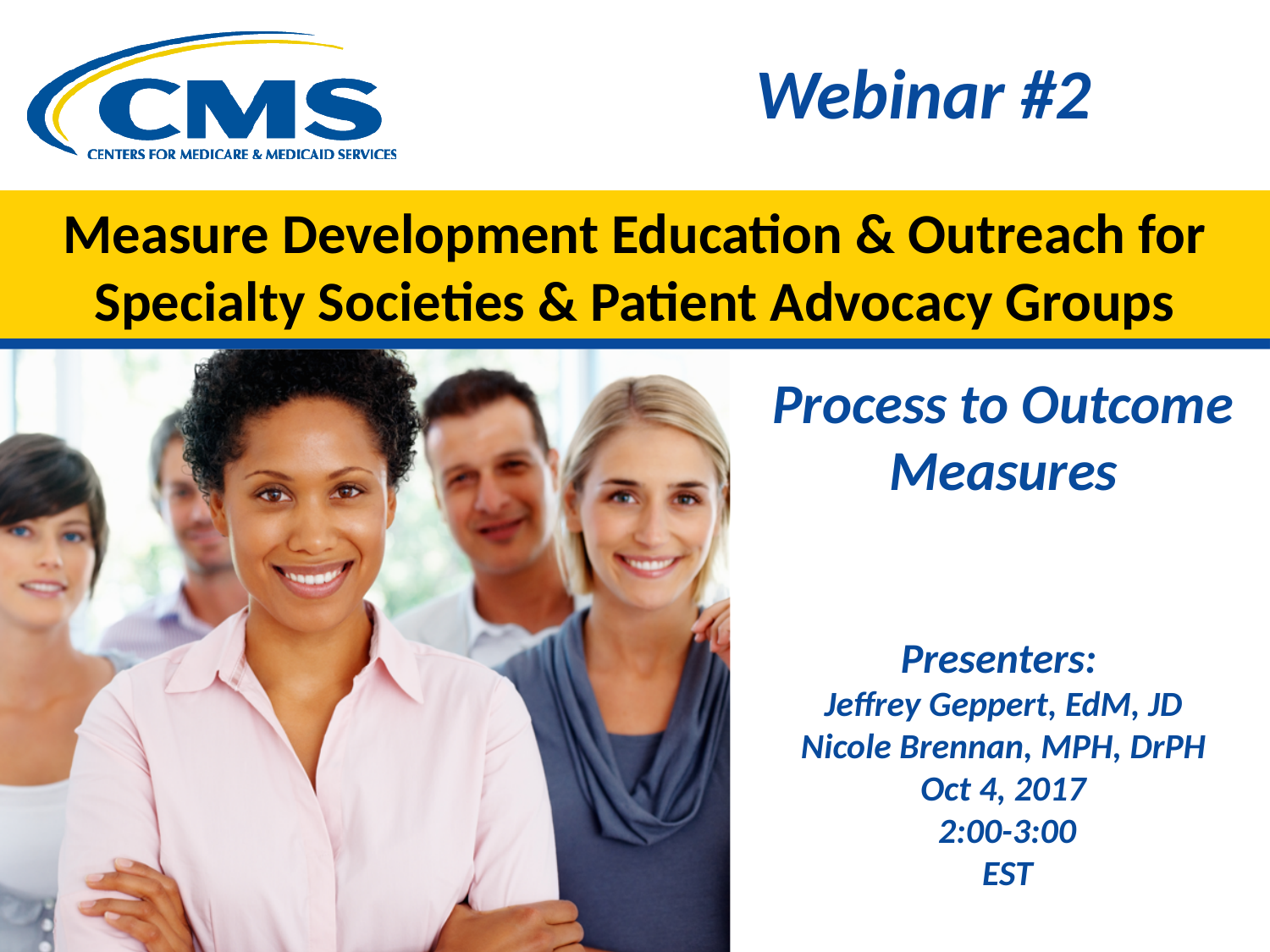

Webinar #2
# Measure Development Education & Outreach for Specialty Societies & Patient Advocacy Groups
Process to Outcome Measures
Presenters:
Jeffrey Geppert, EdM, JD
Nicole Brennan, MPH, DrPH
Oct 4, 2017
 2:00-3:00
 EST